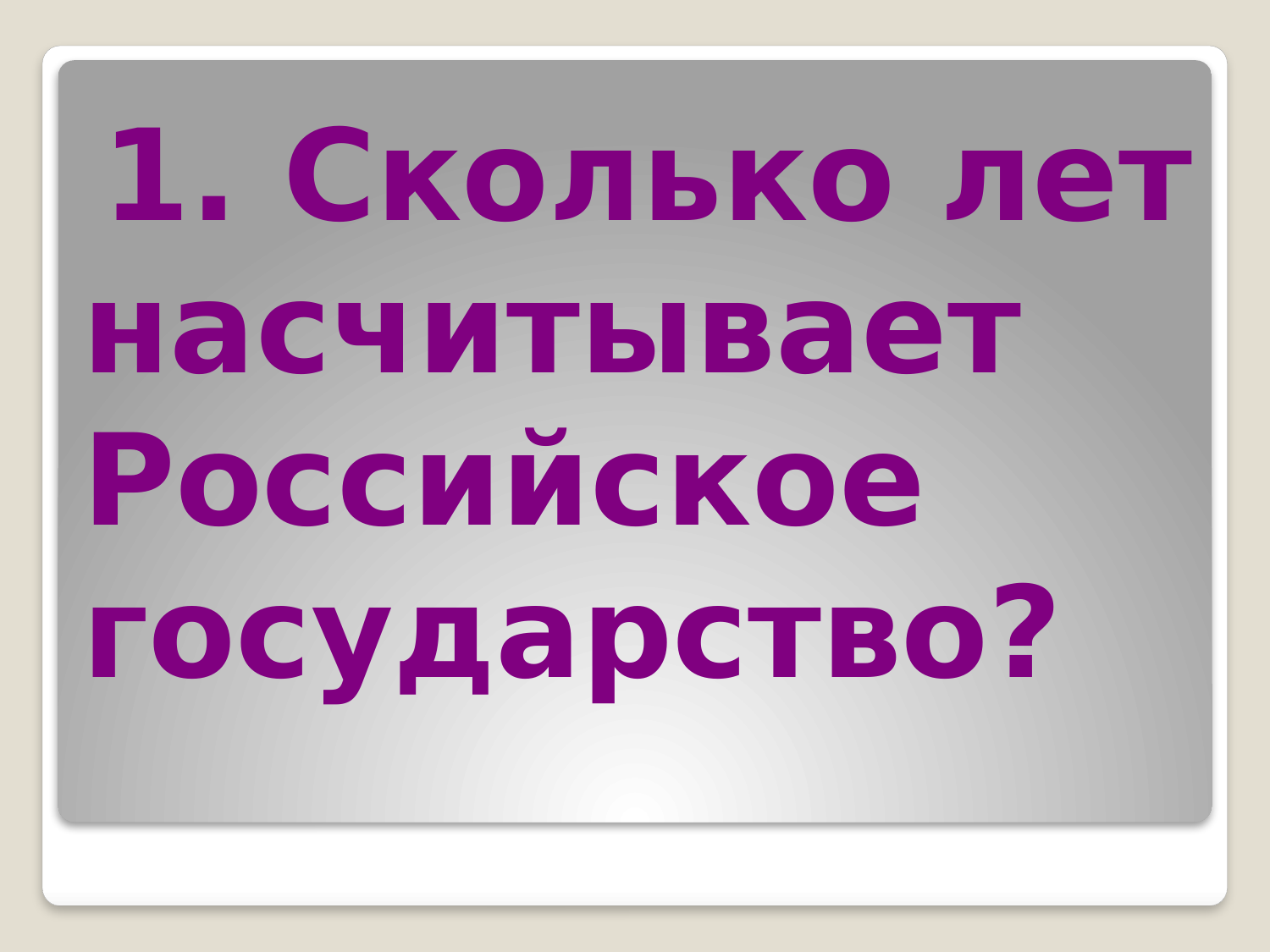

# 1. Сколько лет насчитывает Российское государство?